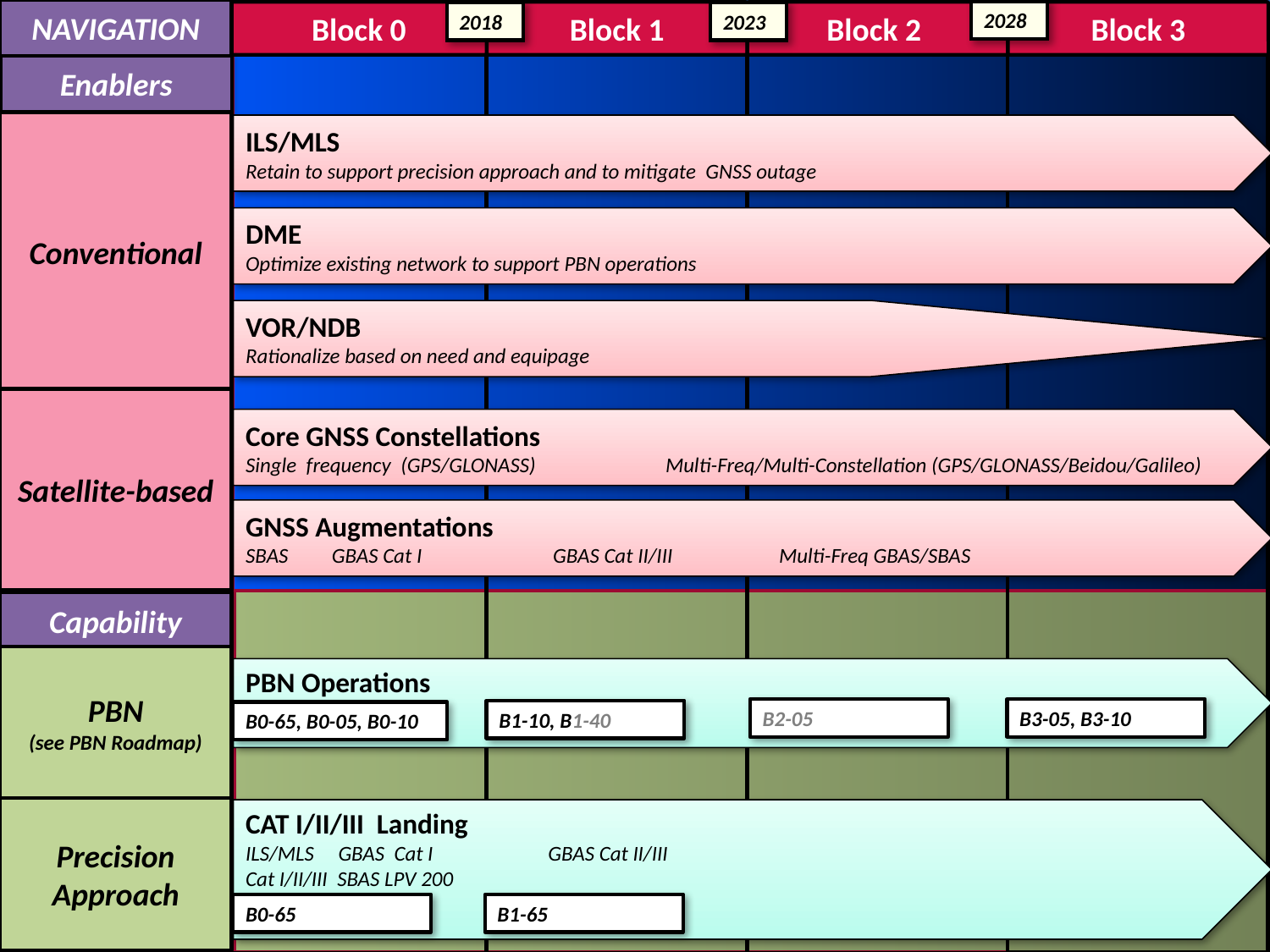

NAVIGATION
2028
Block 0
Block 1
Block 2
Block 3
2018
2023

Enablers
Conventional
ILS/MLS
Retain to support precision approach and to mitigate  GNSS outage
DME
Optimize existing network to support PBN operations
VOR/NDB
Rationalize based on need and equipage
Satellite-based
Core GNSS Constellations
Single  frequency  (GPS/GLONASS)	        Multi-Freq/Multi-Constellation (GPS/GLONASS/Beidou/Galileo)
GNSS Augmentations
SBAS         GBAS Cat I	           GBAS Cat II/III                      Multi-Freq GBAS/SBAS

Capability
PBN
(see PBN Roadmap)
PBN Operations
B2-05
B3-05, B3-10
B1-10, B1-40
B0-65, B0-05, B0-10
Precision Approach
CAT I/II/III  Landing
ILS/MLS     GBAS  Cat I 	          GBAS Cat II/III
Cat I/II/III  SBAS LPV 200

B0-65
B1-65